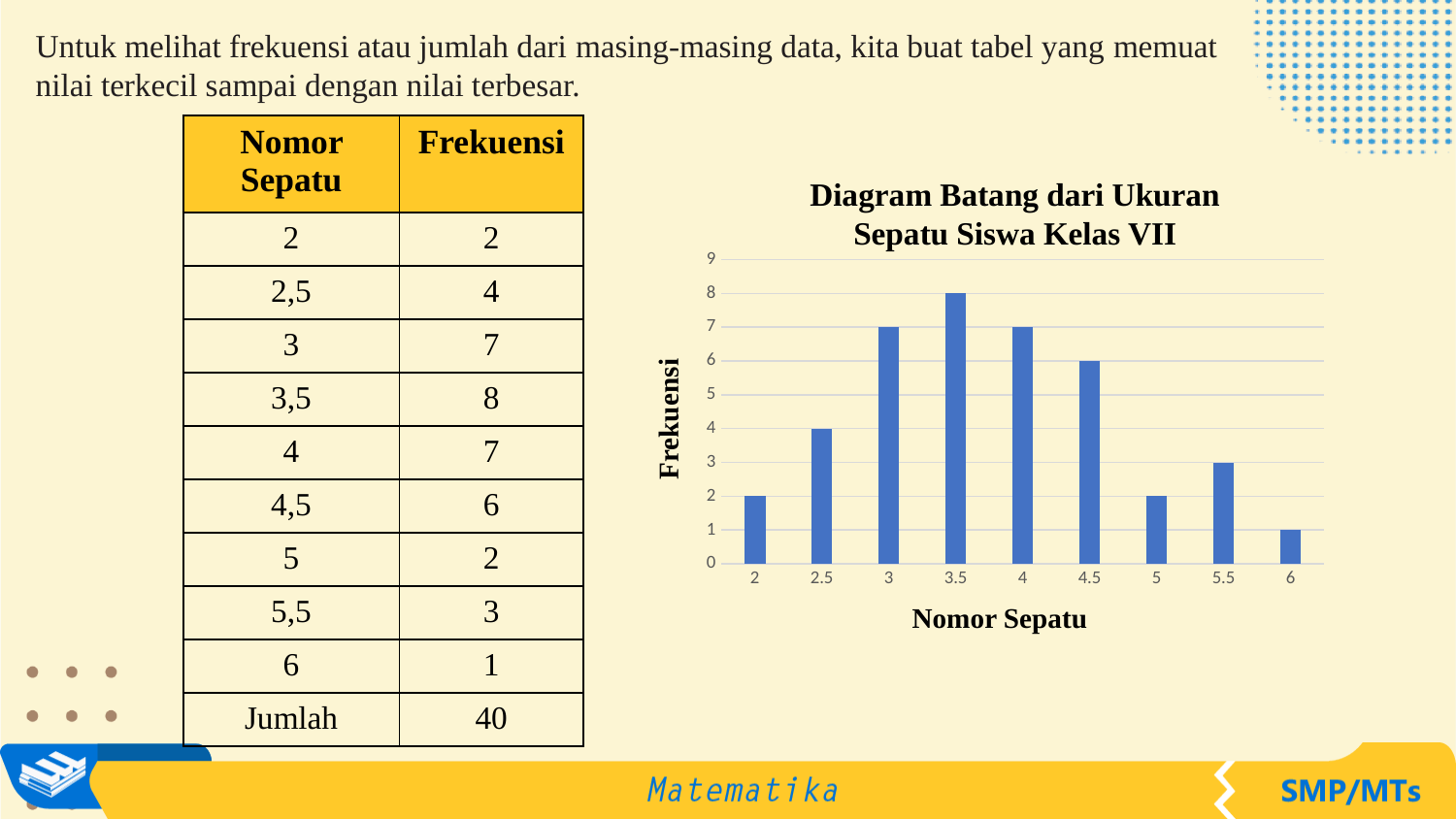

Untuk melihat frekuensi atau jumlah dari masing-masing data, kita buat tabel yang memuat nilai terkecil sampai dengan nilai terbesar.
| Nomor Sepatu | Frekuensi |
| --- | --- |
| 2 | 2 |
| 2,5 | 4 |
| 3 | 7 |
| 3,5 | 8 |
| 4 | 7 |
| 4,5 | 6 |
| 5 | 2 |
| 5,5 | 3 |
| 6 | 1 |
| Jumlah | 40 |
Diagram Batang dari Ukuran Sepatu Siswa Kelas VII

### Chart

| Category | Frekuensi |
|---|---|
| 2 | 2.0 |
| 2.5 | 4.0 |
| 3 | 7.0 |
| 3.5 | 8.0 |
| 4 | 7.0 |
| 4.5 | 6.0 |
| 5 | 2.0 |
| 5.5 | 3.0 |
| 6 | 1.0 |
Frekuensi
Nomor Sepatu